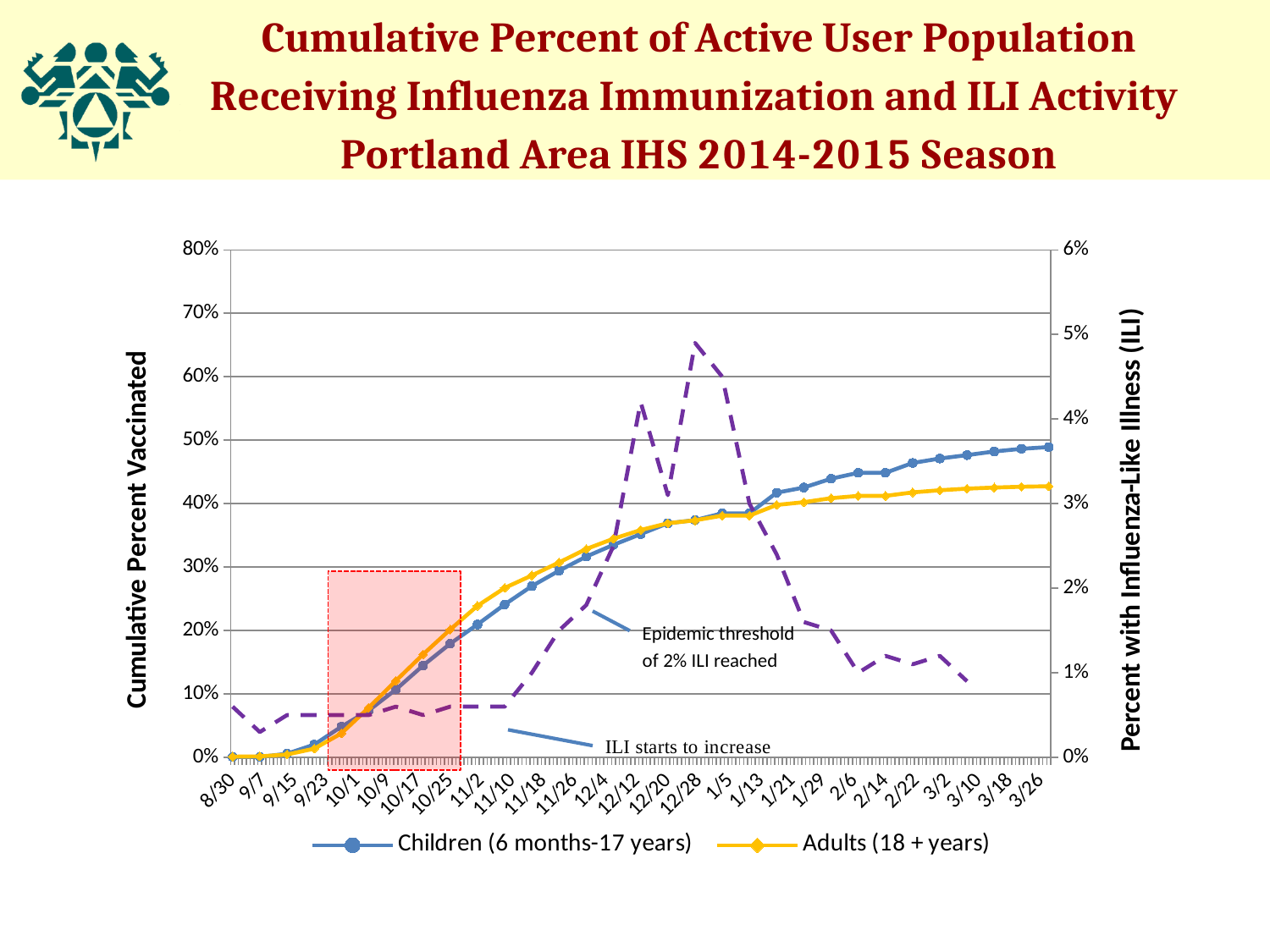

# Cumulative Percent of Active User Population Receiving Influenza Immunization and ILI Activity Portland Area IHS 2014-2015 Season

[unsupported chart]

Epidemic threshold of 2% ILI reached